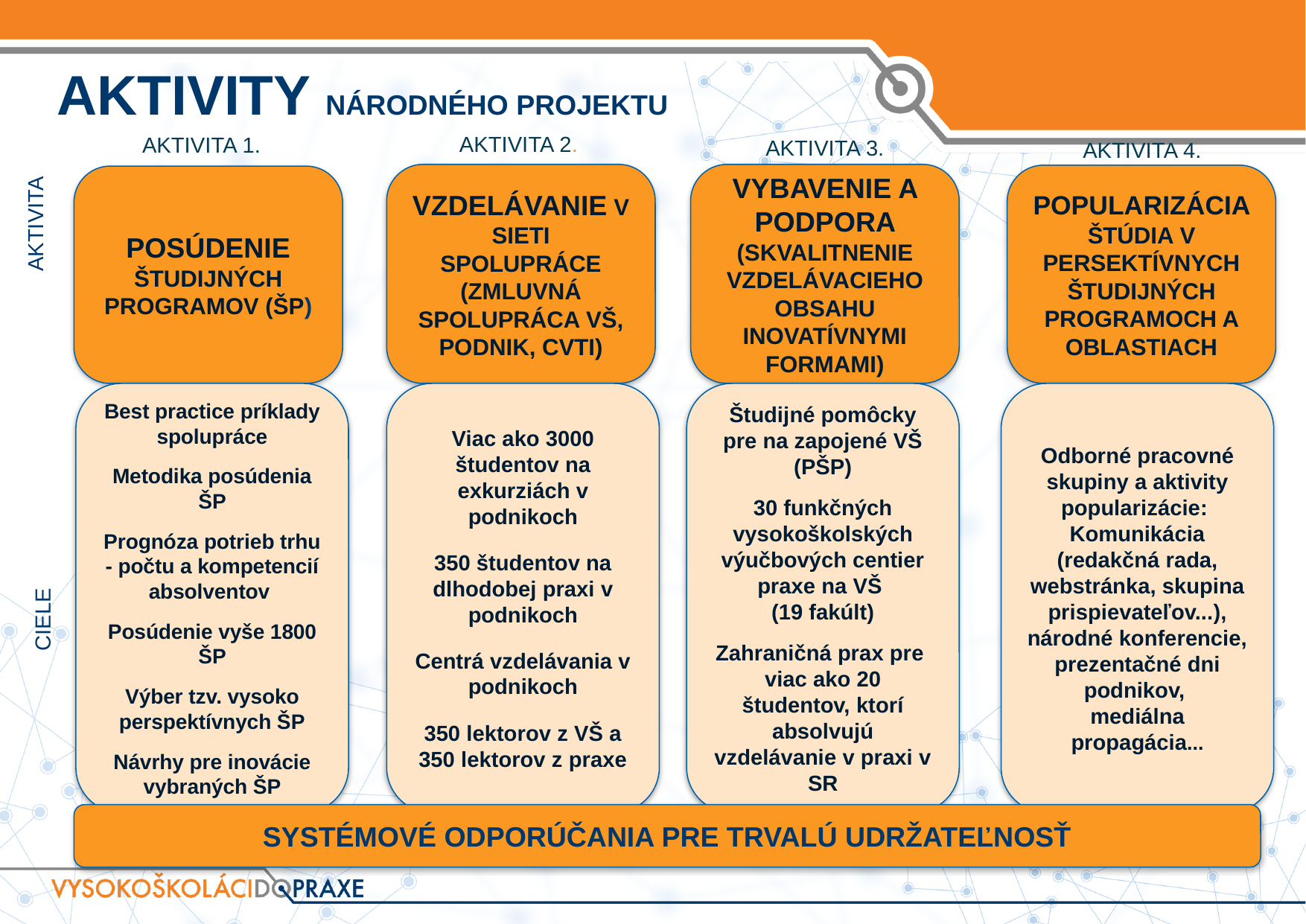

# AKTIVITY NÁRODNÉHO PROJEKTU
AKTIVITA 2.
AKTIVITA 1.
AKTIVITA 3.
AKTIVITA 4.
VYBAVENIE A PODPORA (SKVALITNENIE VZDELÁVACIEHO OBSAHU INOVATÍVNYMI FORMAMI)
VZDELÁVANIE V SIETI SPOLUPRÁCE (ZMLUVNÁ SPOLUPRÁCA VŠ, PODNIK, CVTI)

POPULARIZÁCIA ŠTÚDIA V PERSEKTÍVNYCH ŠTUDIJNÝCH PROGRAMOCH A OBLASTIACH
POSÚDENIE ŠTUDIJNÝCH PROGRAMOV (ŠP)
AKTIVITA
Viac ako 3000 študentov na exkurziách v podnikoch

350 študentov na dlhodobej praxi v podnikoch

Centrá vzdelávania v podnikoch

350 lektorov z VŠ a 350 lektorov z praxe
Best practice príklady spolupráce

Metodika posúdenia ŠP

Prognóza potrieb trhu - počtu a kompetencií absolventov

Posúdenie vyše 1800 ŠP

Výber tzv. vysoko perspektívnych ŠP

Návrhy pre inovácie vybraných ŠP
Študijné pomôcky pre na zapojené VŠ (PŠP)

30 funkčných vysokoškolských výučbových centier praxe na VŠ
(19 fakúlt)

Zahraničná prax pre
viac ako 20 študentov, ktorí absolvujú vzdelávanie v praxi v SR
Odborné pracovné skupiny a aktivity popularizácie:
Komunikácia (redakčná rada, webstránka, skupina prispievateľov...),
národné konferencie,
prezentačné dni podnikov,
mediálna propagácia...
CIELE
SYSTÉMOVÉ ODPORÚČANIA PRE TRVALÚ UDRŽATEĽNOSŤ